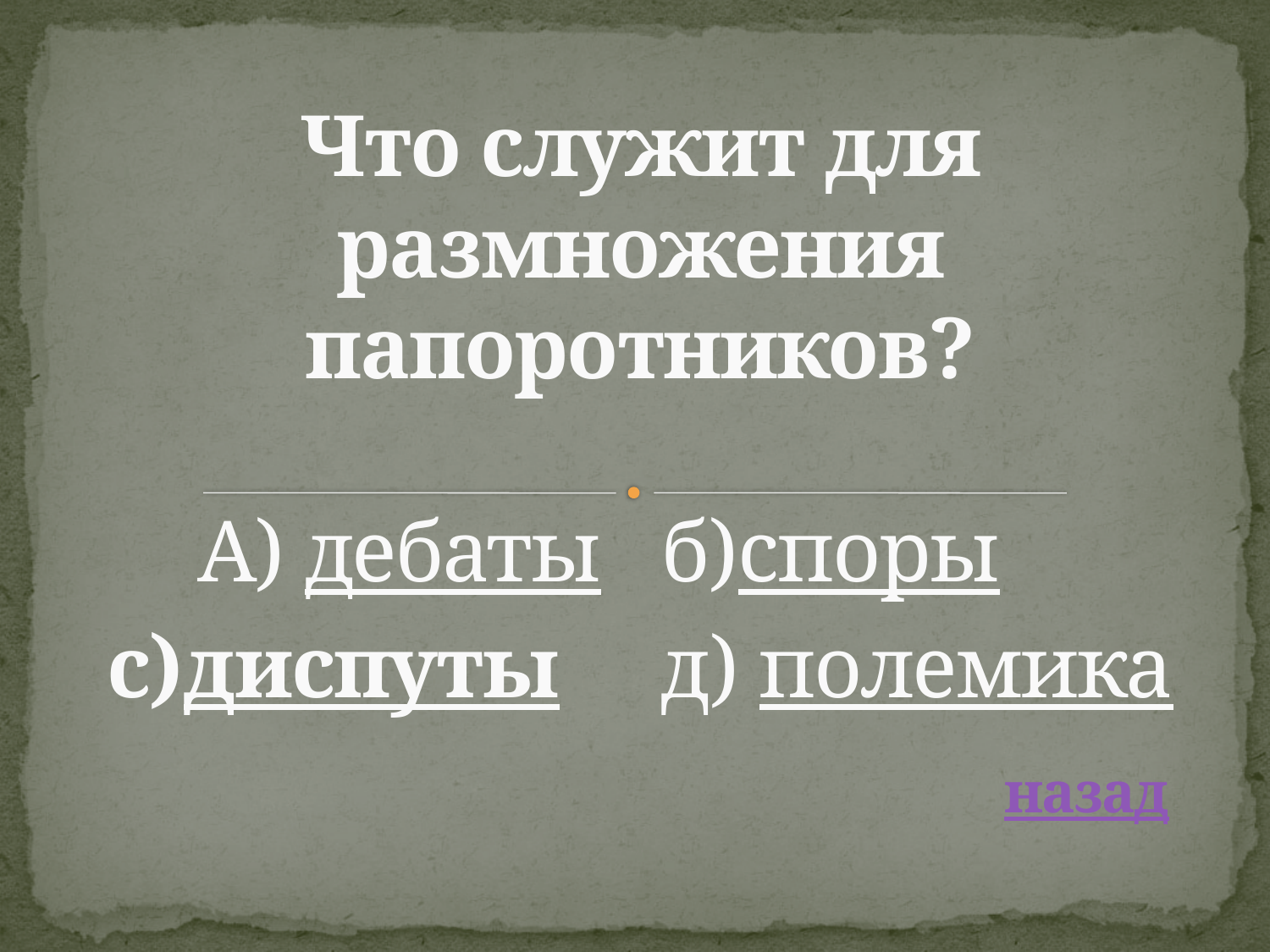

# Что служит для размножения папоротников? А) дебаты   б)споры  с)диспуты     д) полемика назад